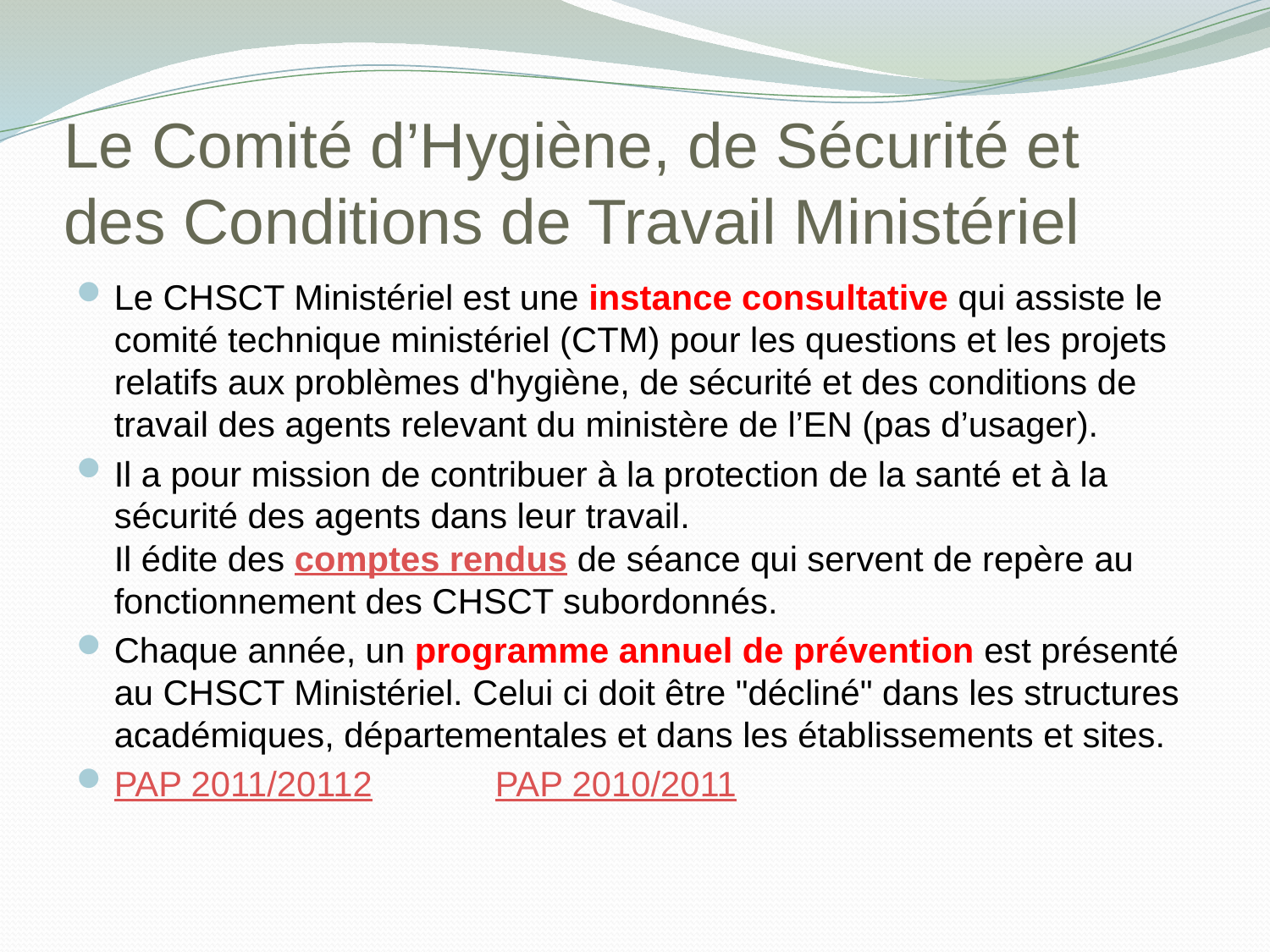

# Le Comité d’Hygiène, de Sécurité et des Conditions de Travail Ministériel
Le CHSCT Ministériel est une instance consultative qui assiste le comité technique ministériel (CTM) pour les questions et les projets relatifs aux problèmes d'hygiène, de sécurité et des conditions de travail des agents relevant du ministère de l’EN (pas d’usager).
Il a pour mission de contribuer à la protection de la santé et à la sécurité des agents dans leur travail.
Il édite des comptes rendus de séance qui servent de repère au fonctionnement des CHSCT subordonnés.
Chaque année, un programme annuel de prévention est présenté au CHSCT Ministériel. Celui ci doit être "décliné" dans les structures académiques, départementales et dans les établissements et sites.
PAP 2011/20112	PAP 2010/2011